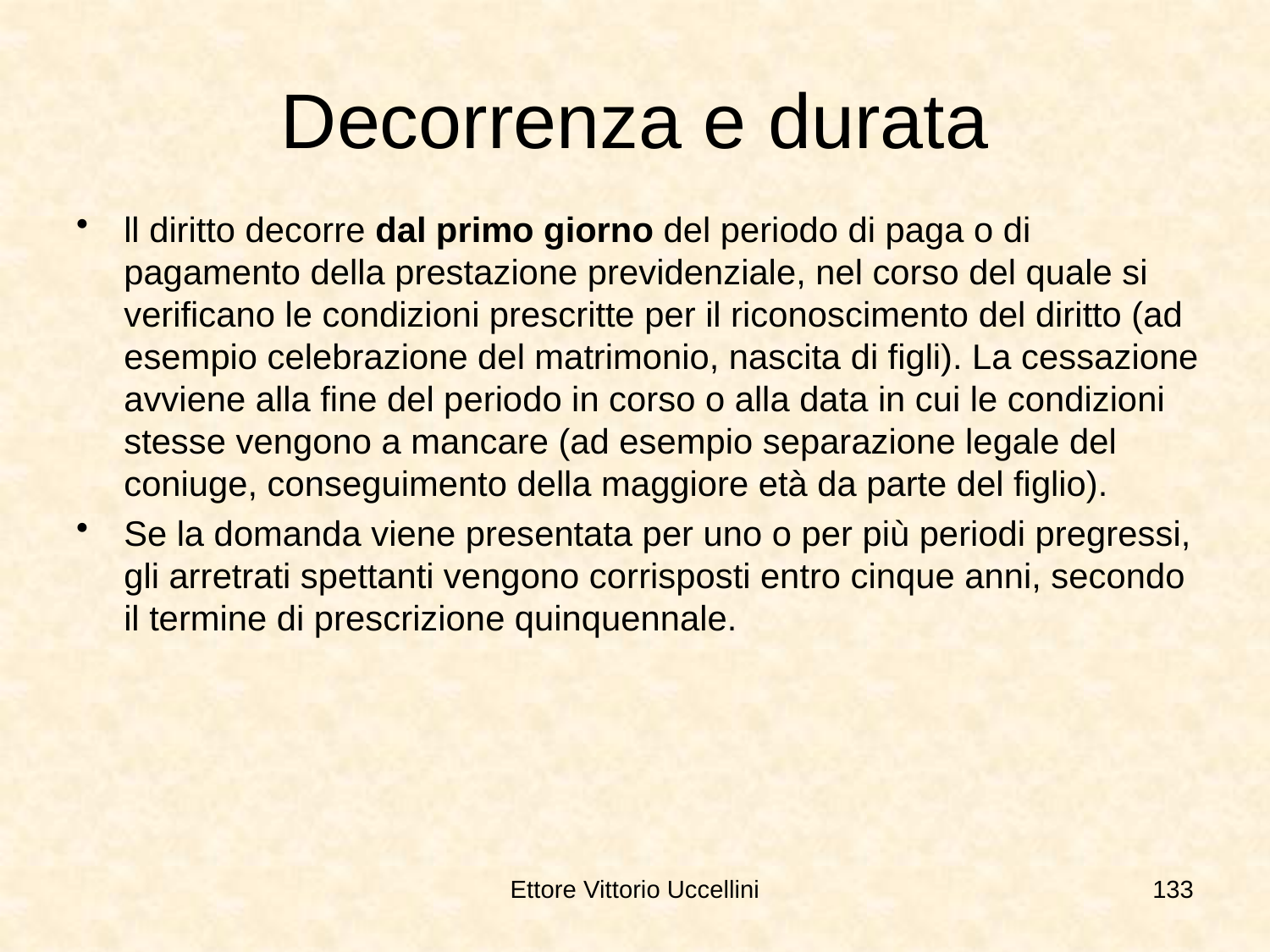

# Decorrenza e durata
ll diritto decorre dal primo giorno del periodo di paga o di pagamento della prestazione previdenziale, nel corso del quale si verificano le condizioni prescritte per il riconoscimento del diritto (ad esempio celebrazione del matrimonio, nascita di figli). La cessazione avviene alla fine del periodo in corso o alla data in cui le condizioni stesse vengono a mancare (ad esempio separazione legale del coniuge, conseguimento della maggiore età da parte del figlio).
Se la domanda viene presentata per uno o per più periodi pregressi, gli arretrati spettanti vengono corrisposti entro cinque anni, secondo il termine di prescrizione quinquennale.

Ettore Vittorio Uccellini
133